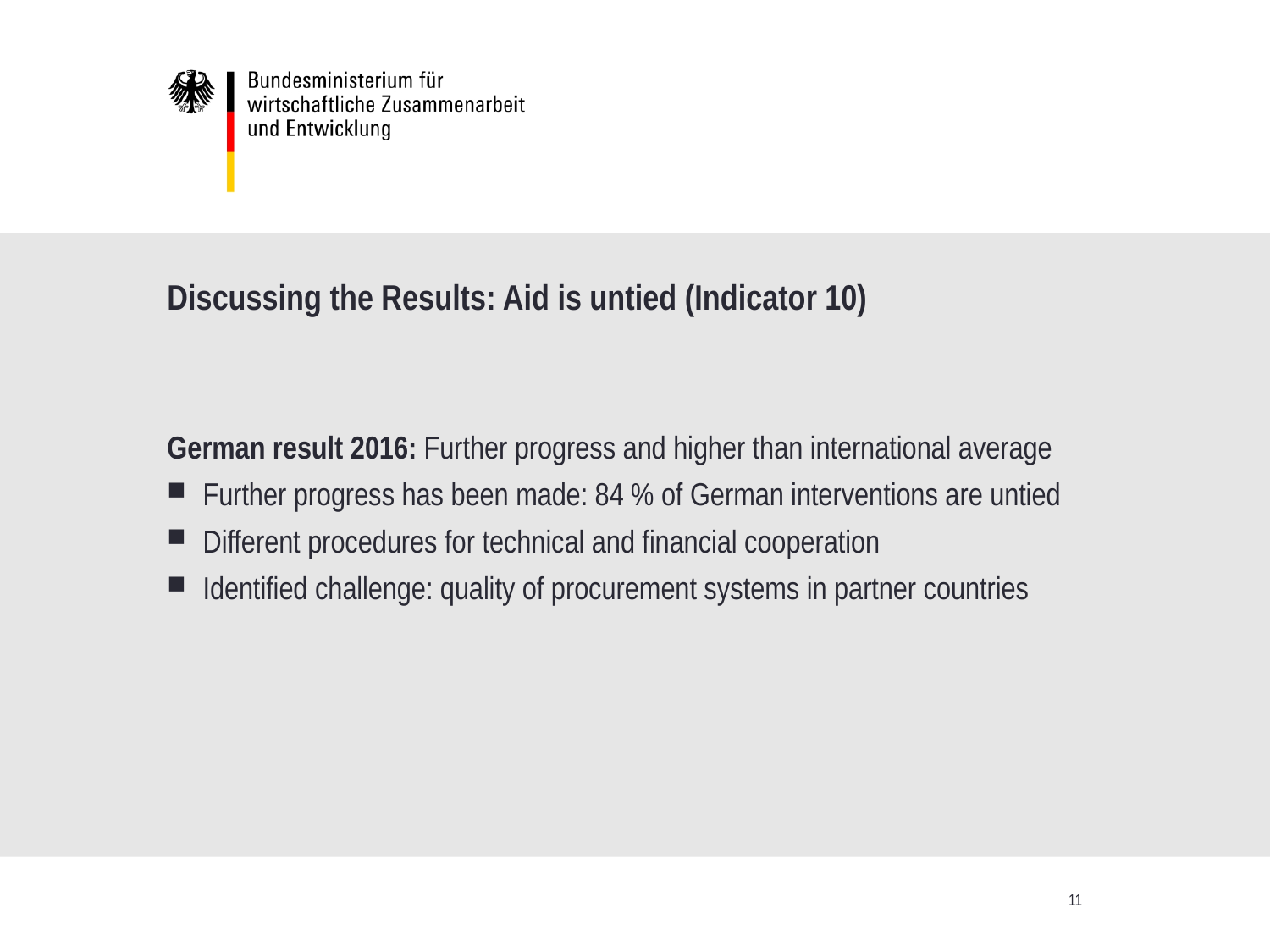

# Discussing the Results: Aid is untied (Indicator 10)
German result 2016: Further progress and higher than international average
Further progress has been made: 84 % of German interventions are untied
Different procedures for technical and financial cooperation
Identified challenge: quality of procurement systems in partner countries
11